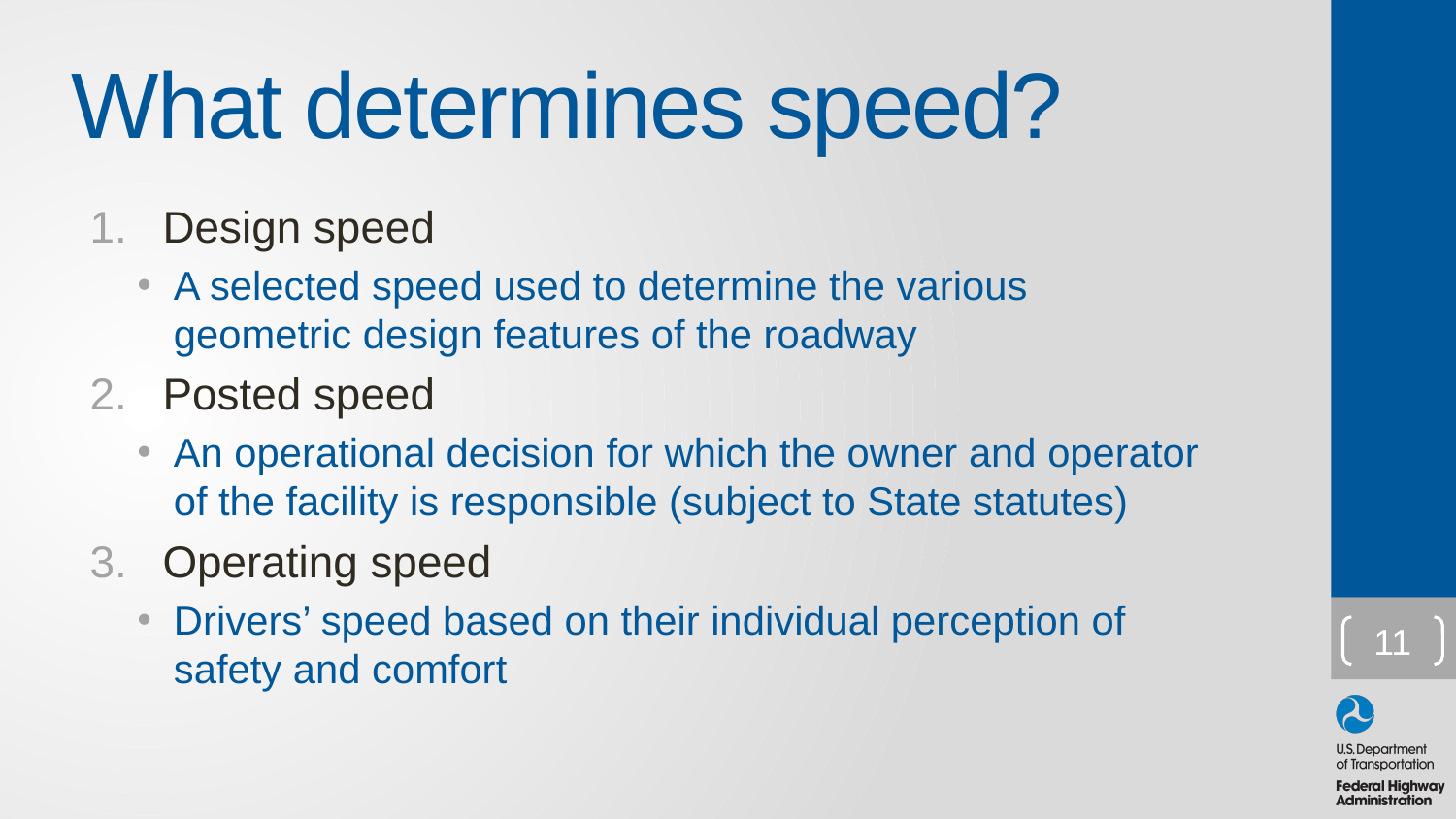

# What determines speed?
Design speed
A selected speed used to determine the various geometric design features of the roadway
Posted speed
An operational decision for which the owner and operator of the facility is responsible (subject to State statutes)
Operating speed
Drivers’ speed based on their individual perception of safety and comfort

11